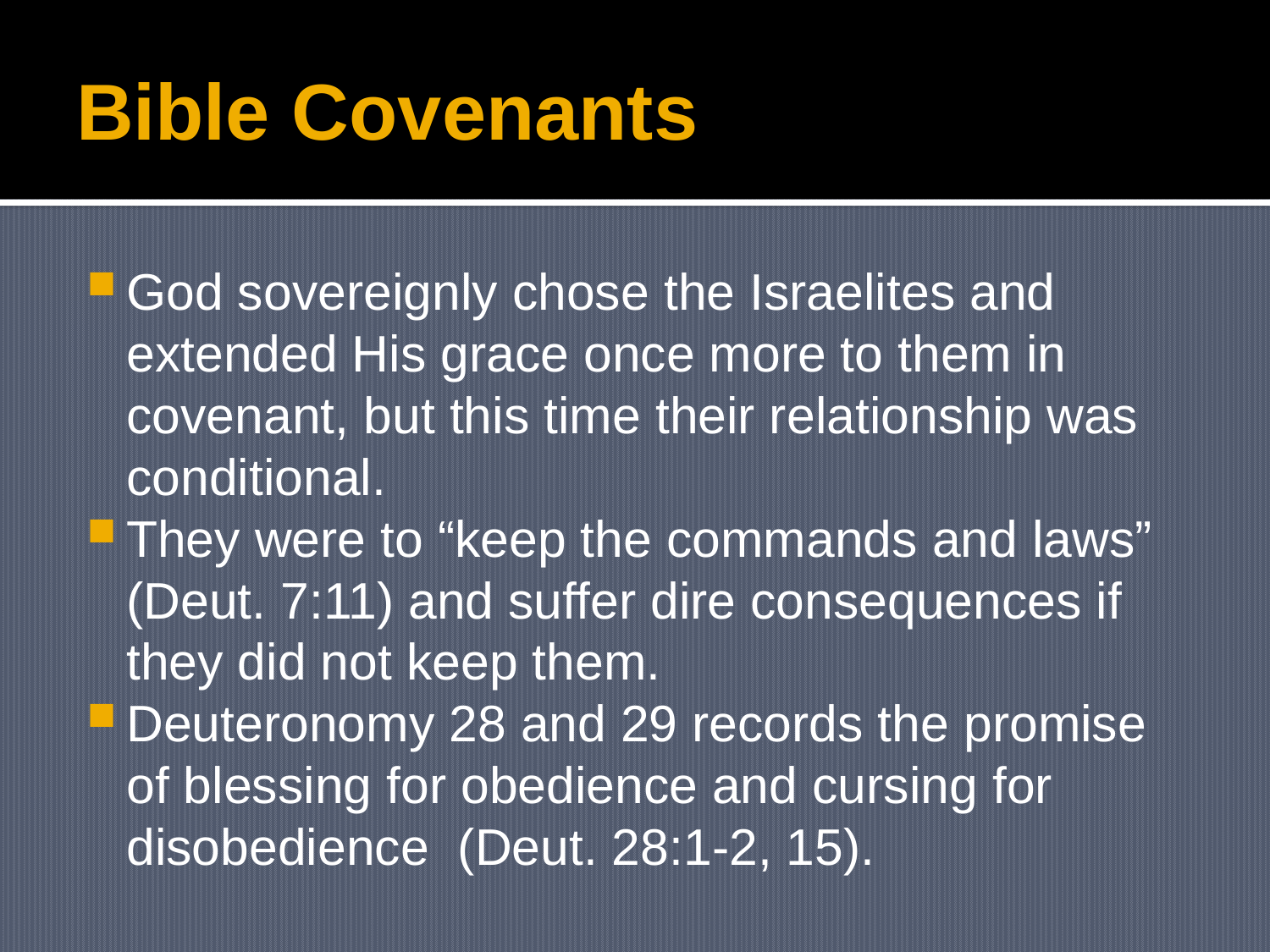

# Bible Covenants
God sovereignly chose the Israelites and extended His grace once more to them in covenant, but this time their relationship was conditional.
They were to “keep the commands and laws” (Deut. 7:11) and suffer dire consequences if they did not keep them.
Deuteronomy 28 and 29 records the promise of blessing for obedience and cursing for disobedience  (Deut. 28:1-2, 15).